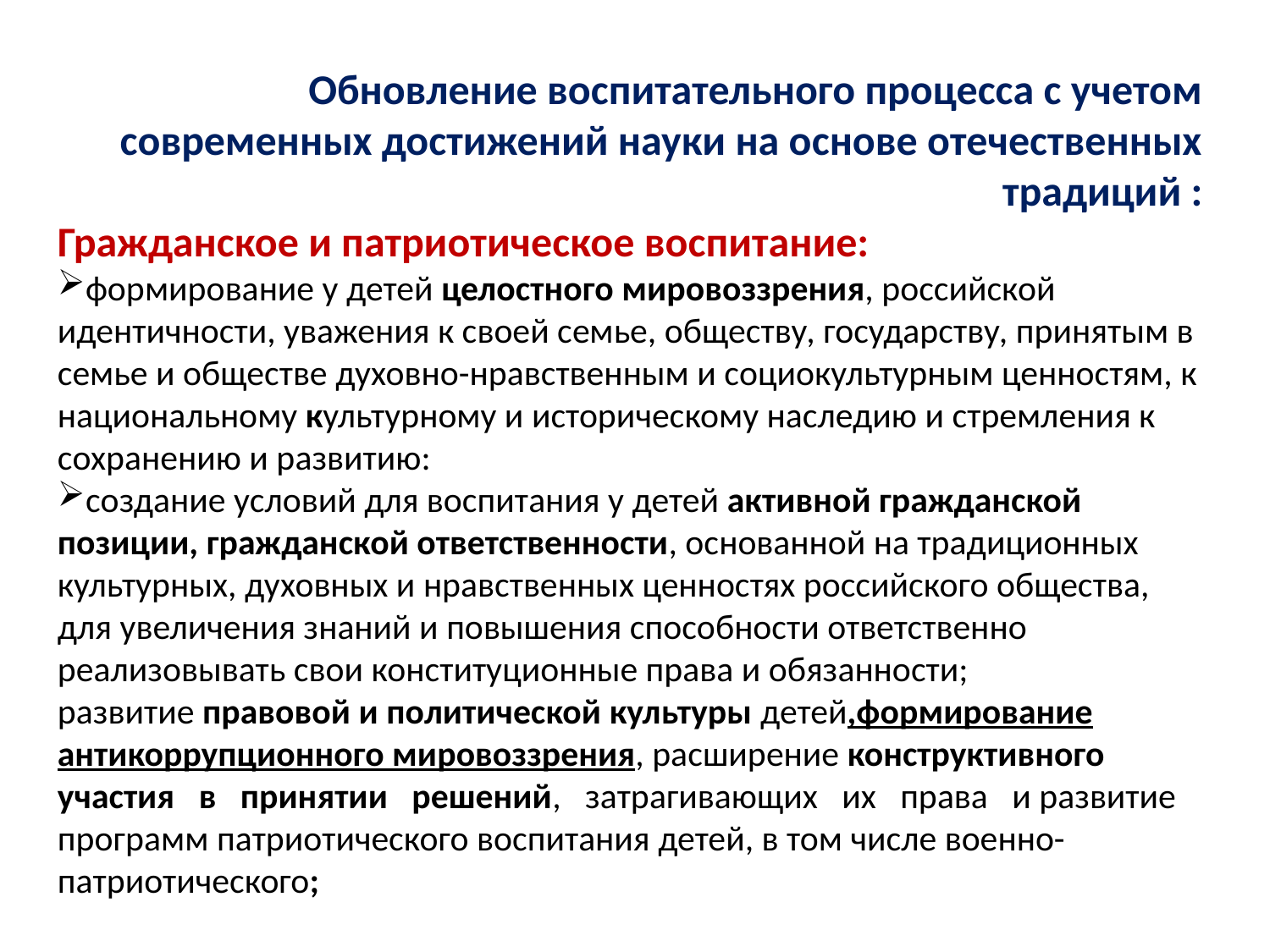

Обновление воспитательного процесса с учетом современных достижений науки на основе отечественных традиций :
Гражданское и патриотическое воспитание:
формирование у детей целостного мировоззрения, российской идентичности, уважения к своей семье, обществу, государству, принятым в семье и обществе духовно-нравственным и социокультурным ценностям, к национальному культурному и историческому наследию и стремления к сохранению и развитию:
создание условий для воспитания у детей активной гражданской позиции, гражданской ответственности, основанной на традиционных культурных, духовных и нравственных ценностях российского общества, для увеличения знаний и повышения способности ответственно реализовывать свои конституционные права и обязанности;
развитие правовой и политической культуры детей,формирование антикоррупционного мировоззрения, расширение конструктивного   участия   в   принятии   решений,   затрагивающих   их   права   и развитие программ патриотического воспитания детей, в том числе военно-патриотического;